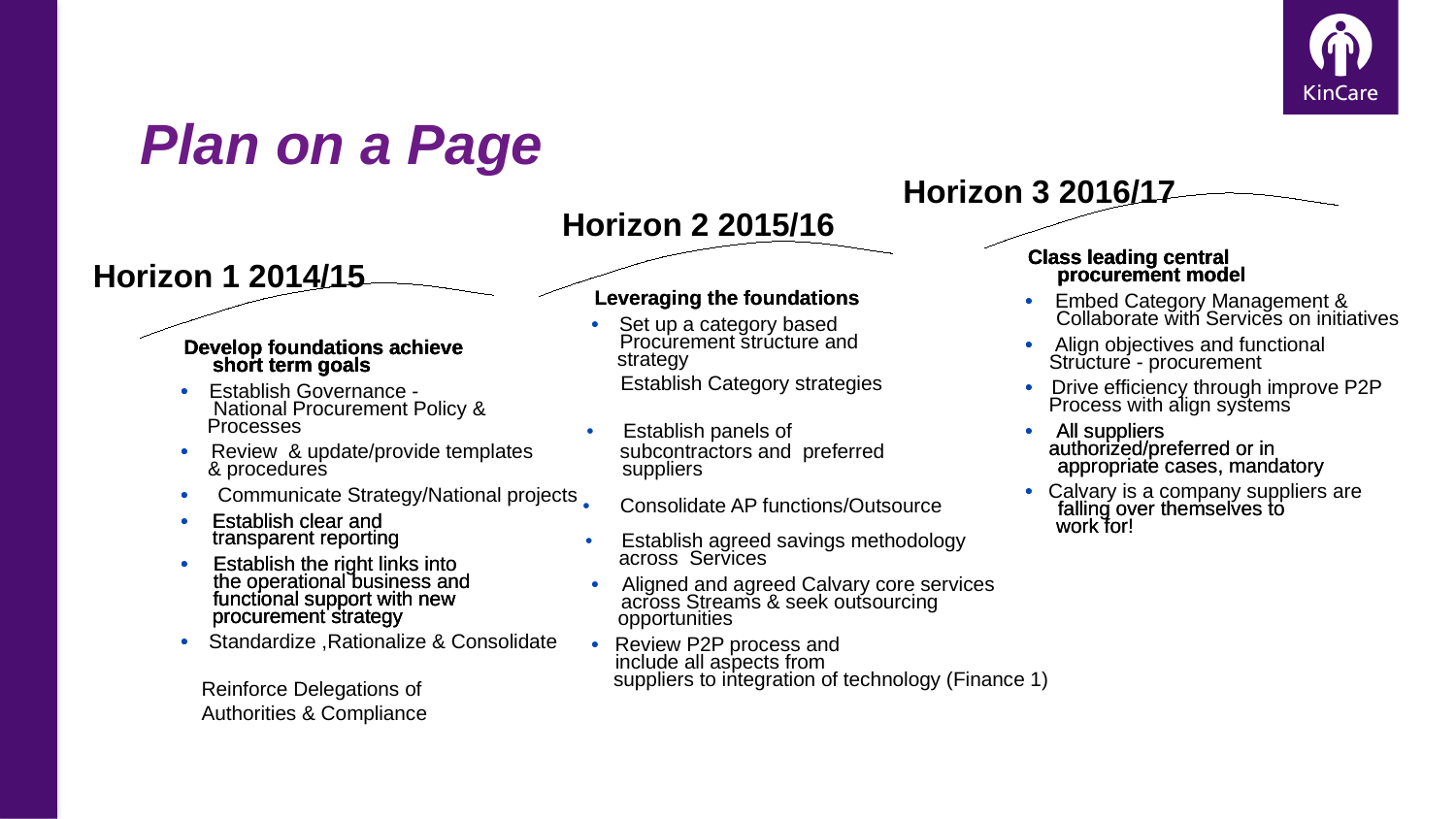

Plan on a Page

Horizon 3 2016/17

Horizon 2 2015/16

Class leading central
Horizon 1 2014/15
procurement model

•
Embed Category Management &
Collaborate with Services on initiatives
•
Align objectives and functional
Develop foundations achieve
Structure - procurement
short term goals
•
Drive efficiency through improve P2P
•
Establish Governance -
Process with align systems
National Procurement Policy &
Processes
•
All suppliers
authorized/preferred or in
•
Review  & update/provide templates
appropriate cases, mandatory
& procedures
•
Calvary is a company suppliers are
•
Communicate Strategy/National projects
falling over themselves to
•
Establish clear and
work for!
transparent reporting
•
Establish the right links into
the operational business and
functional support with new
procurement strategy
•
Standardize ,Rationalize & Consolidate

Class leading central
Class leading central
procurement model
procurement model

Leveraging the foundations
Leveraging the foundations
•
•
•
•
Set up a category based
Procurement structure and
•
•
Develop foundations achieve
Develop foundations achieve
strategy
short term goals
short term goals
Establish Category strategies
•
•
•
•
•
Establish panels of
•
•
All suppliers
authorized/preferred or in
•
•
subcontractors and  preferred
appropriate cases, mandatory
suppliers
•
•
•
•
•
Consolidate AP functions/Outsource
falling over themselves to
•
•
Establish clear and
work for!
transparent reporting
•
Establish agreed savings methodology
across  Services
•
•
Establish the right links into
the operational business and
•
•
Aligned and agreed Calvary core services
functional support with new
functional support with new
across Streams & seek outsourcing
procurement strategy
procurement strategy
opportunities
•
•
•
•
Review P2P process and
include all aspects from
suppliers to integration of technology (Finance 1)
Reinforce Delegations of Authorities & Compliance